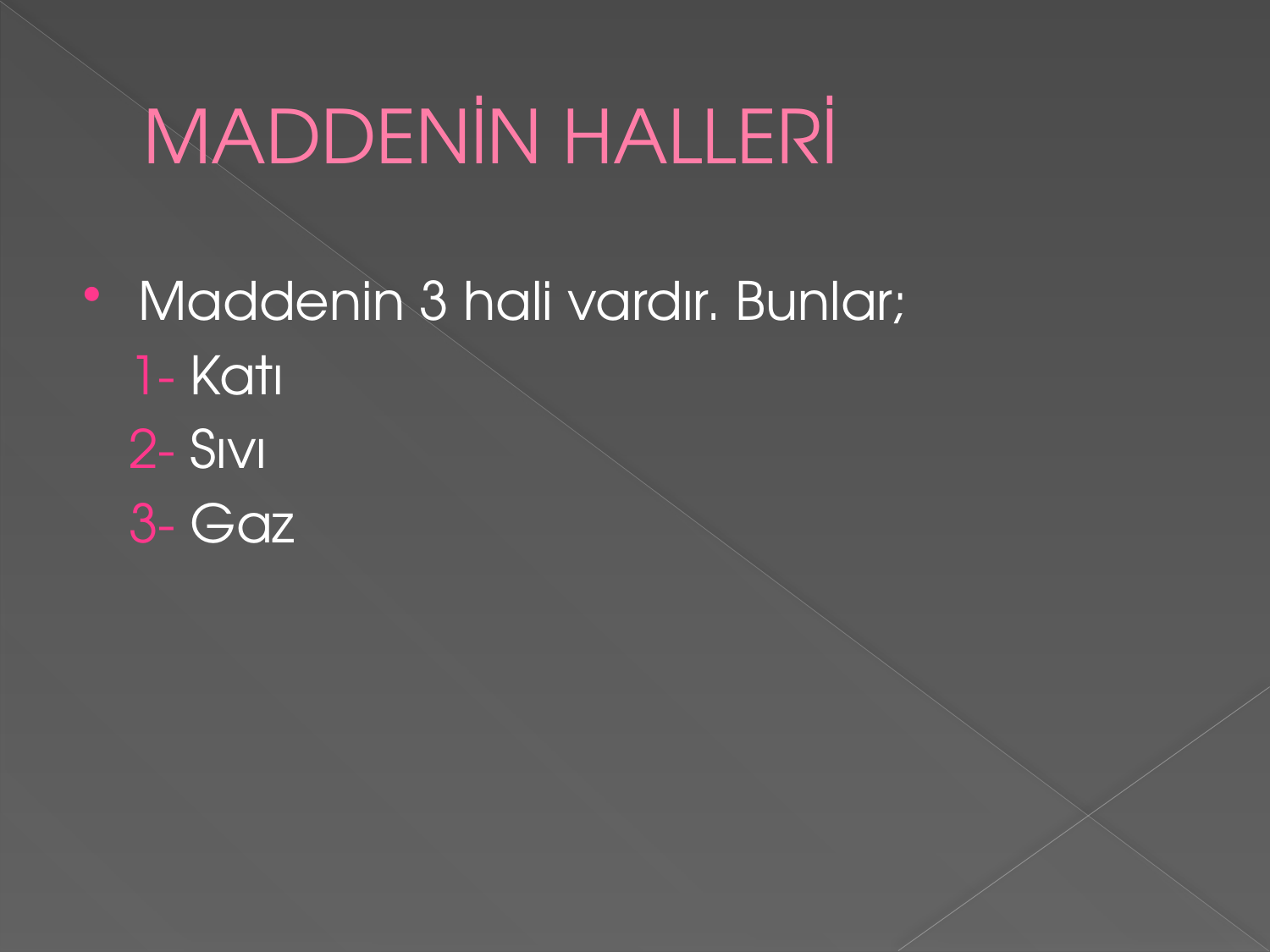

# MADDENİN HALLERİ
Maddenin 3 hali vardır. Bunlar;
   1- Katı
   2- Sıvı
   3- Gaz